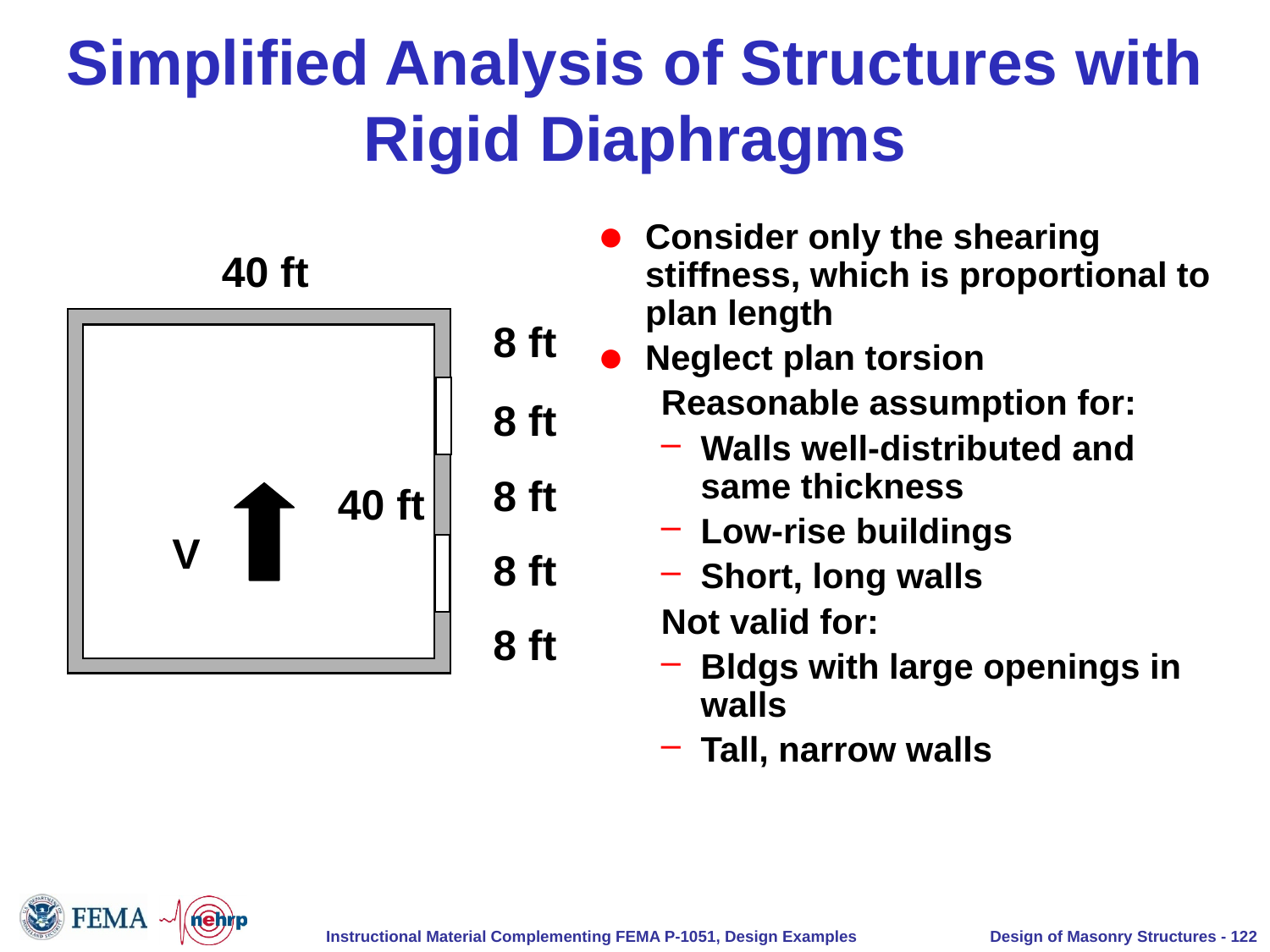

# Simplified Analysis of Structures with Rigid Diaphragms
Consider only the shearing stiffness, which is proportional to plan length
Neglect plan torsion
Reasonable assumption for:
Walls well-distributed and same thickness
Low-rise buildings
Short, long walls
Not valid for:
Bldgs with large openings in walls
Tall, narrow walls
40 ft

8 ft

8 ft
8 ft
40 ft

V

8 ft
8 ft
Design of Masonry Structures - 122
Instructional Material Complementing FEMA P-1051, Design Examples